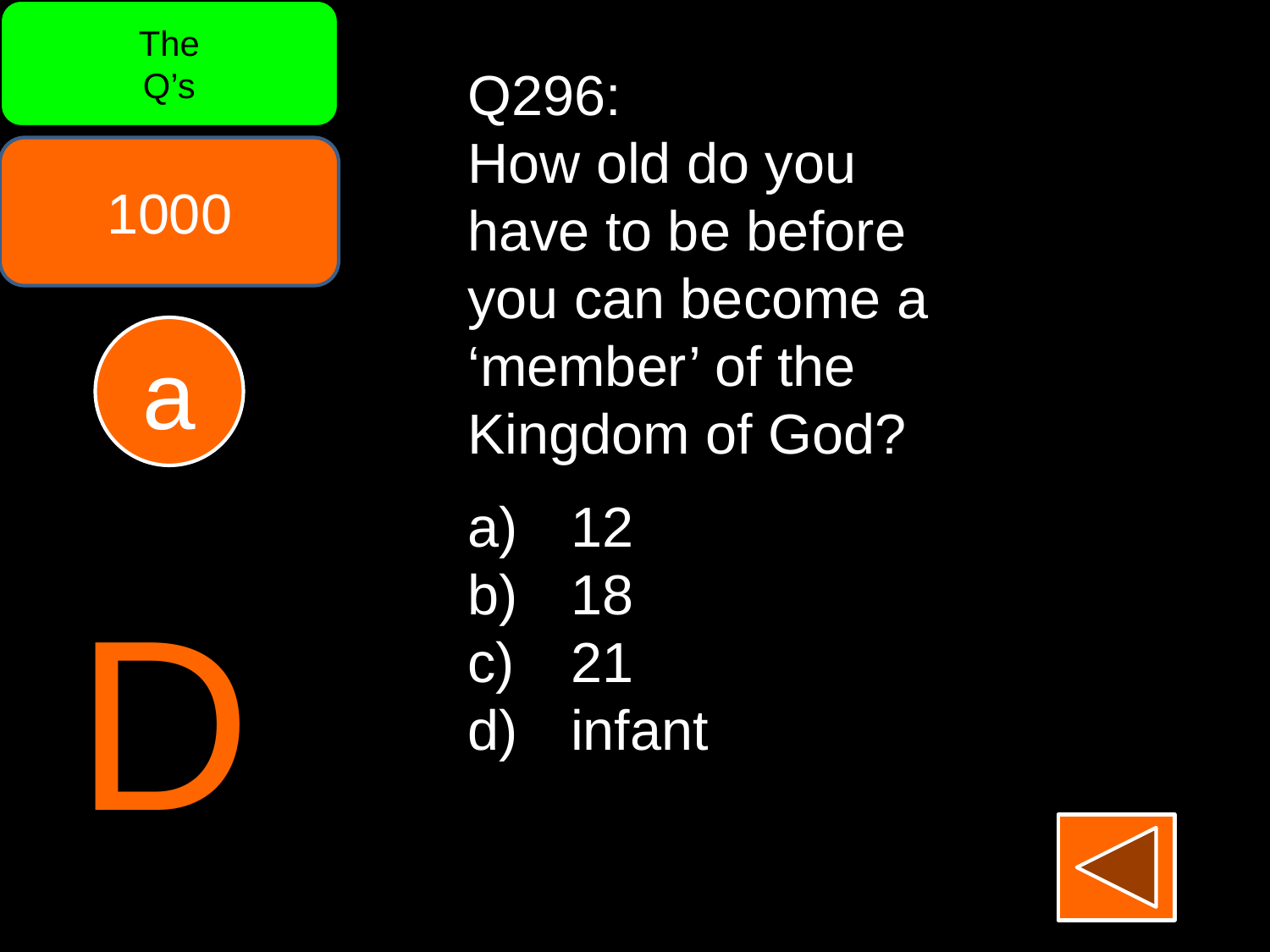

The
Q’s
Q296:
How old do you
have to be before
you can become a
‘member’ of the
Kingdom of God?

12
18
21
infant
1000
a
D